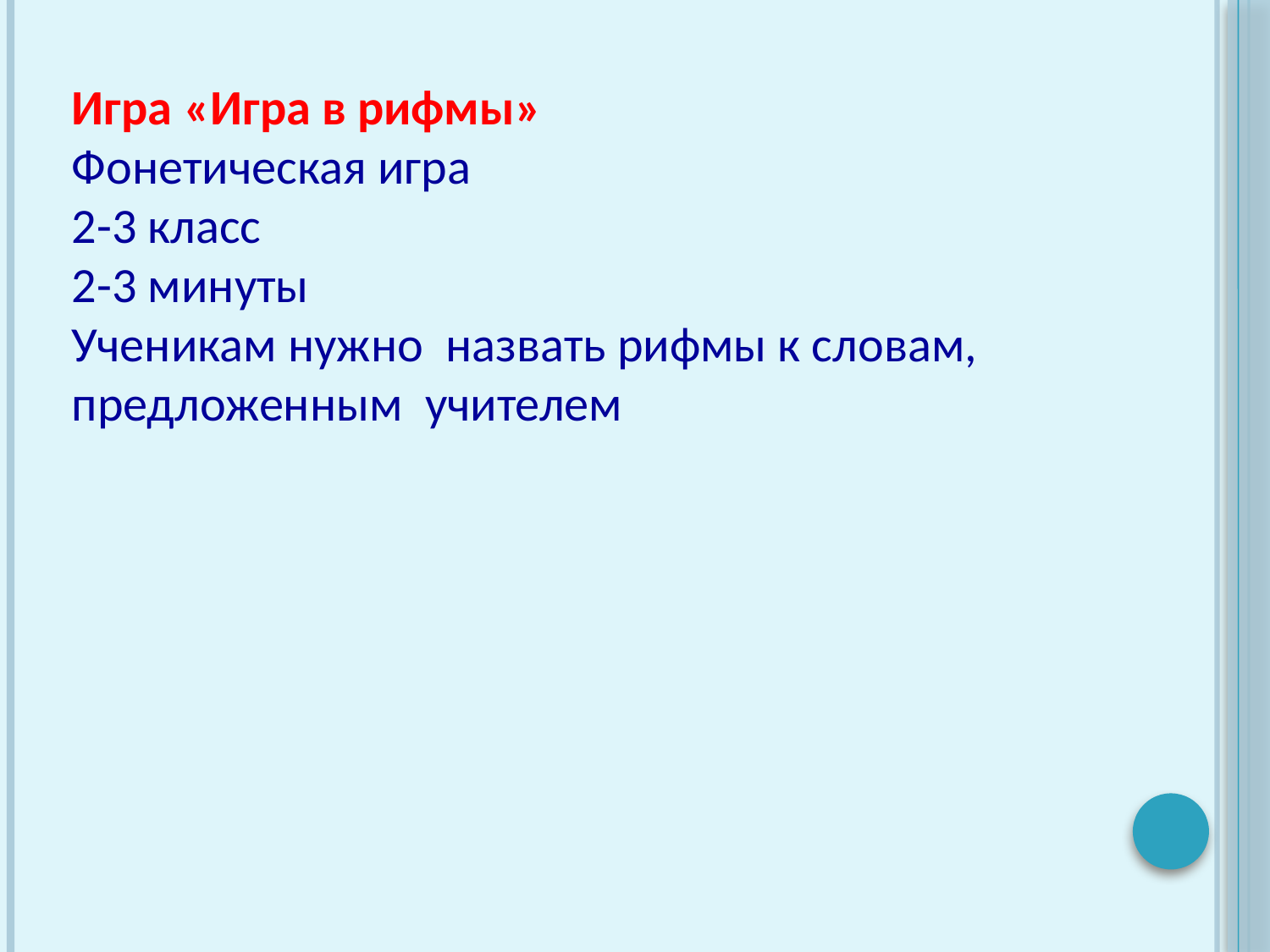

Игра «Игра в рифмы»
Фонетическая игра
2-3 класс
2-3 минуты
Ученикам нужно  назвать рифмы к словам, предложенным  учителем